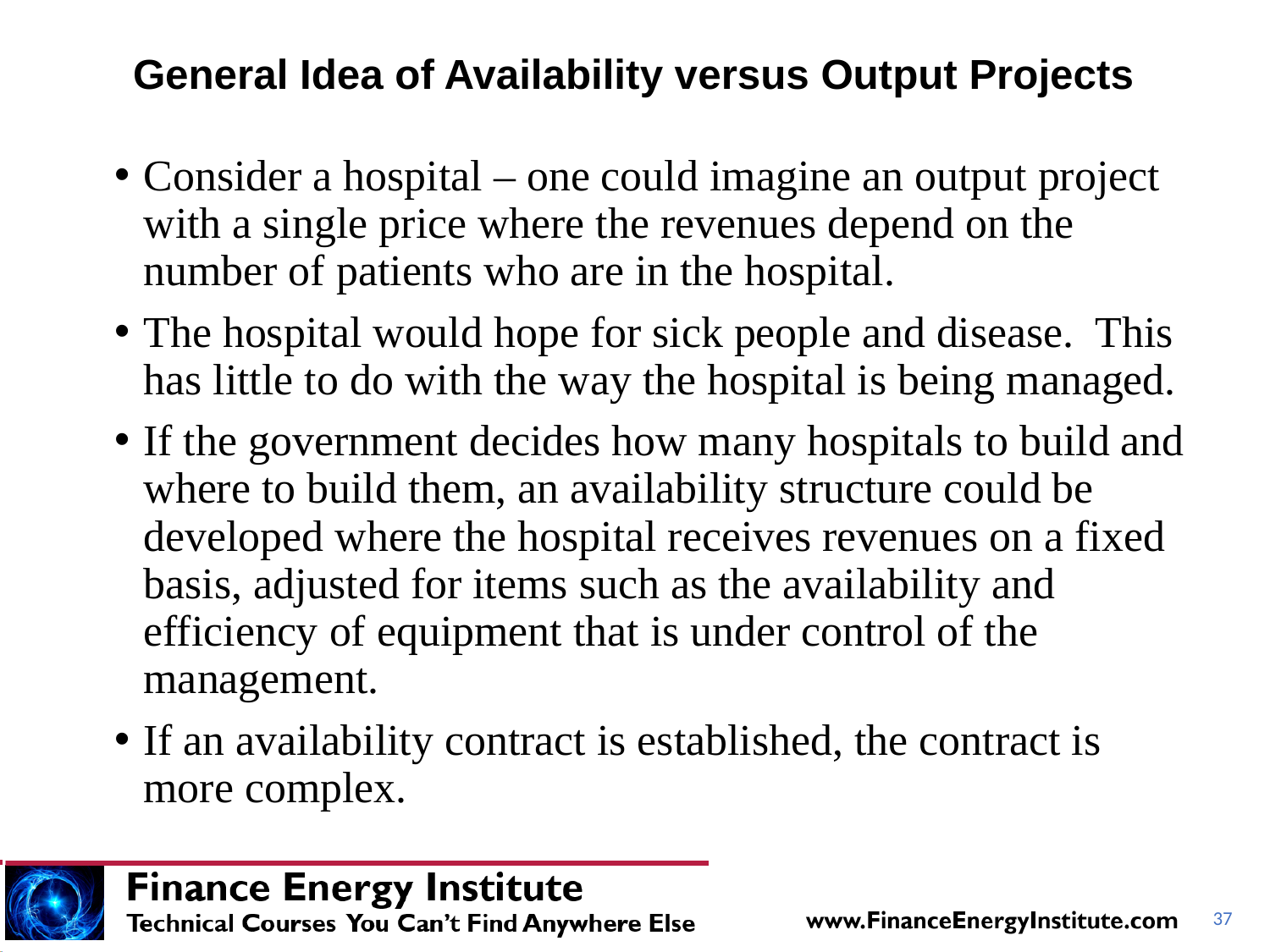

# General Idea of Availability versus Output Projects
Consider a hospital – one could imagine an output project with a single price where the revenues depend on the number of patients who are in the hospital.
The hospital would hope for sick people and disease.  This has little to do with the way the hospital is being managed.
If the government decides how many hospitals to build and where to build them, an availability structure could be developed where the hospital receives revenues on a fixed basis, adjusted for items such as the availability and efficiency of equipment that is under control of the management.
If an availability contract is established, the contract is more complex.
37